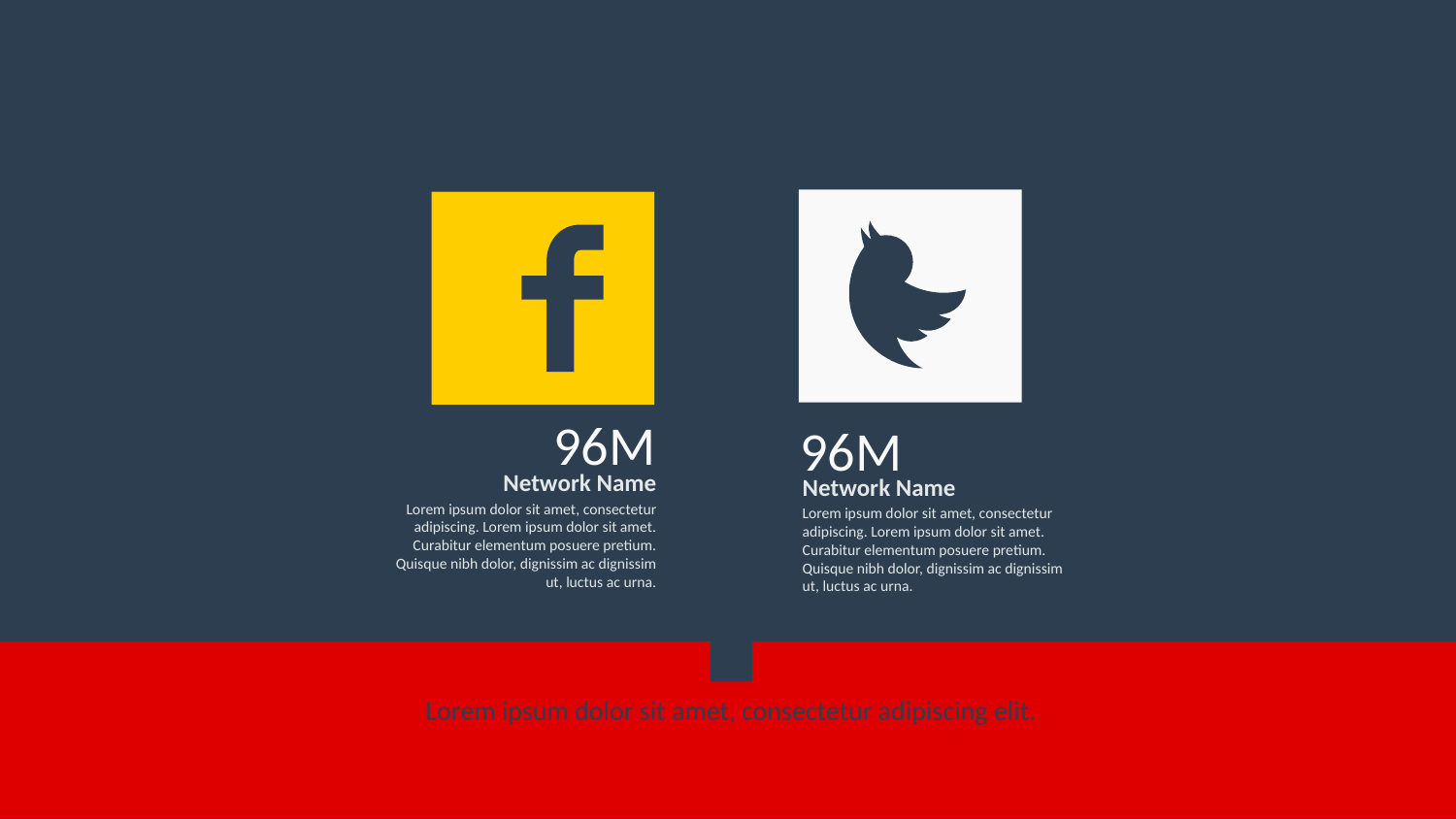

96M
Network Name
Lorem ipsum dolor sit amet, consectetur adipiscing. Lorem ipsum dolor sit amet. Curabitur elementum posuere pretium. Quisque nibh dolor, dignissim ac dignissim ut, luctus ac urna.
96M
Network Name
Lorem ipsum dolor sit amet, consectetur adipiscing. Lorem ipsum dolor sit amet. Curabitur elementum posuere pretium. Quisque nibh dolor, dignissim ac dignissim ut, luctus ac urna.

Lorem ipsum dolor sit amet, consectetur adipiscing elit.